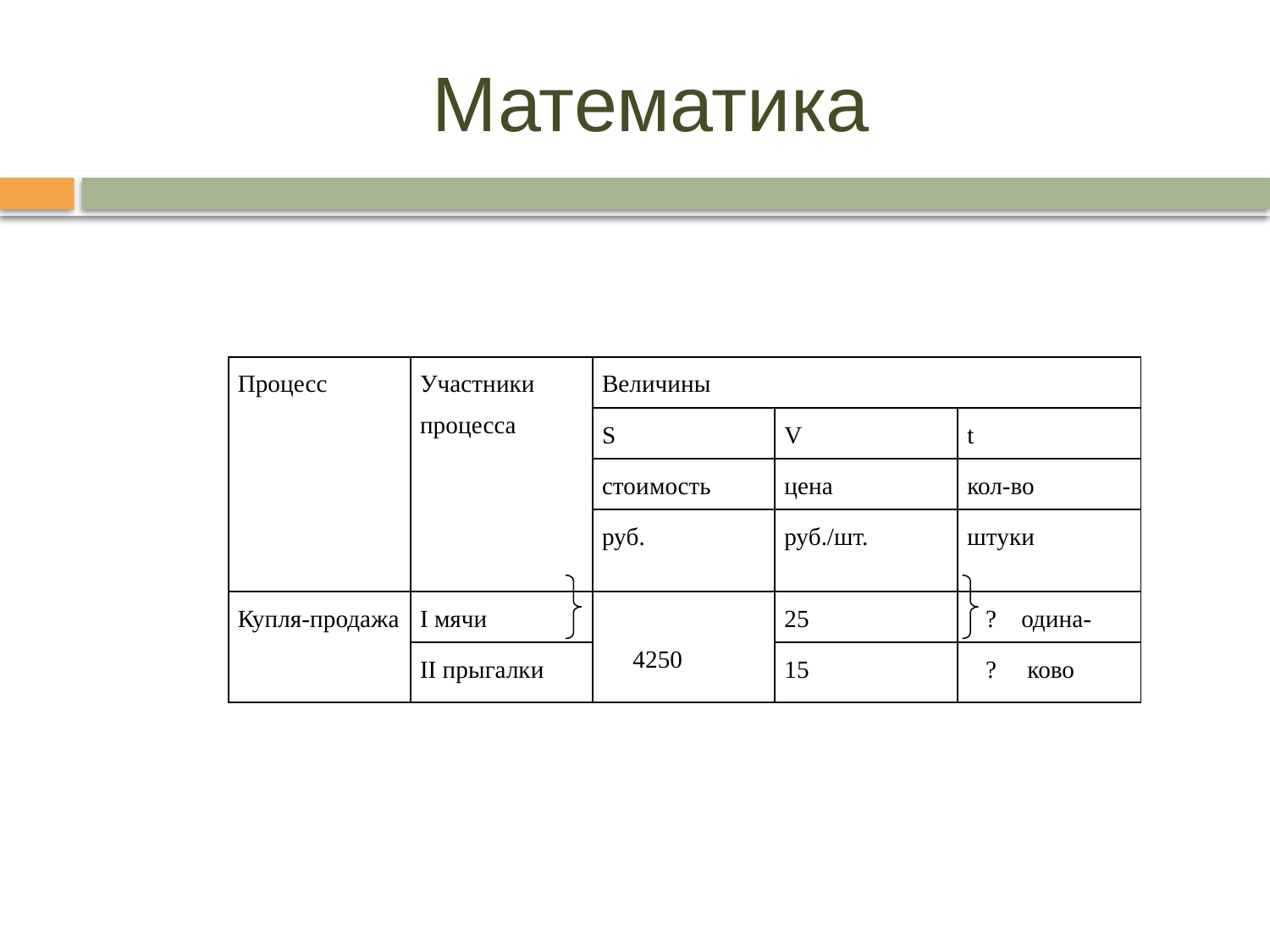

# Математика
| Процесс | Участники процесса | Величины |  |  |
| --- | --- | --- | --- | --- |
|  |  | S | V | t |
|  |  | стоимость | цена | кол-во |
|  |  | руб. | руб./шт. | штуки |
| Купля-продажа | I мячи | 4250 | 25 | ? одина- |
|  | II прыгалки |  | 15 | ? ково |